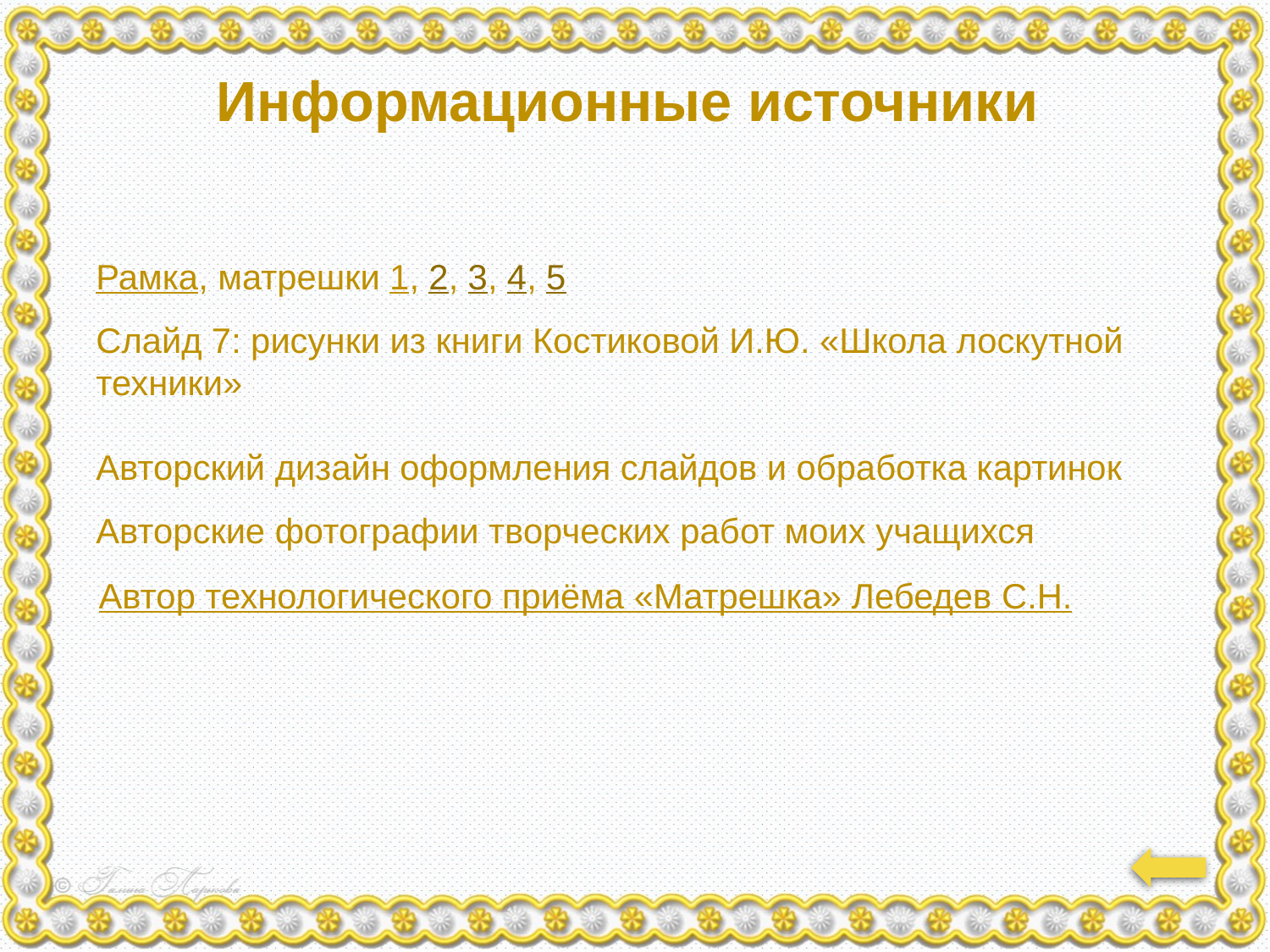

Информационные источники
Рамка, матрешки 1, 2, 3, 4, 5
Слайд 7: рисунки из книги Костиковой И.Ю. «Школа лоскутной техники»
Авторский дизайн оформления слайдов и обработка картинок
Авторские фотографии творческих работ моих учащихся
Автор технологического приёма «Матрешка» Лебедев С.Н.